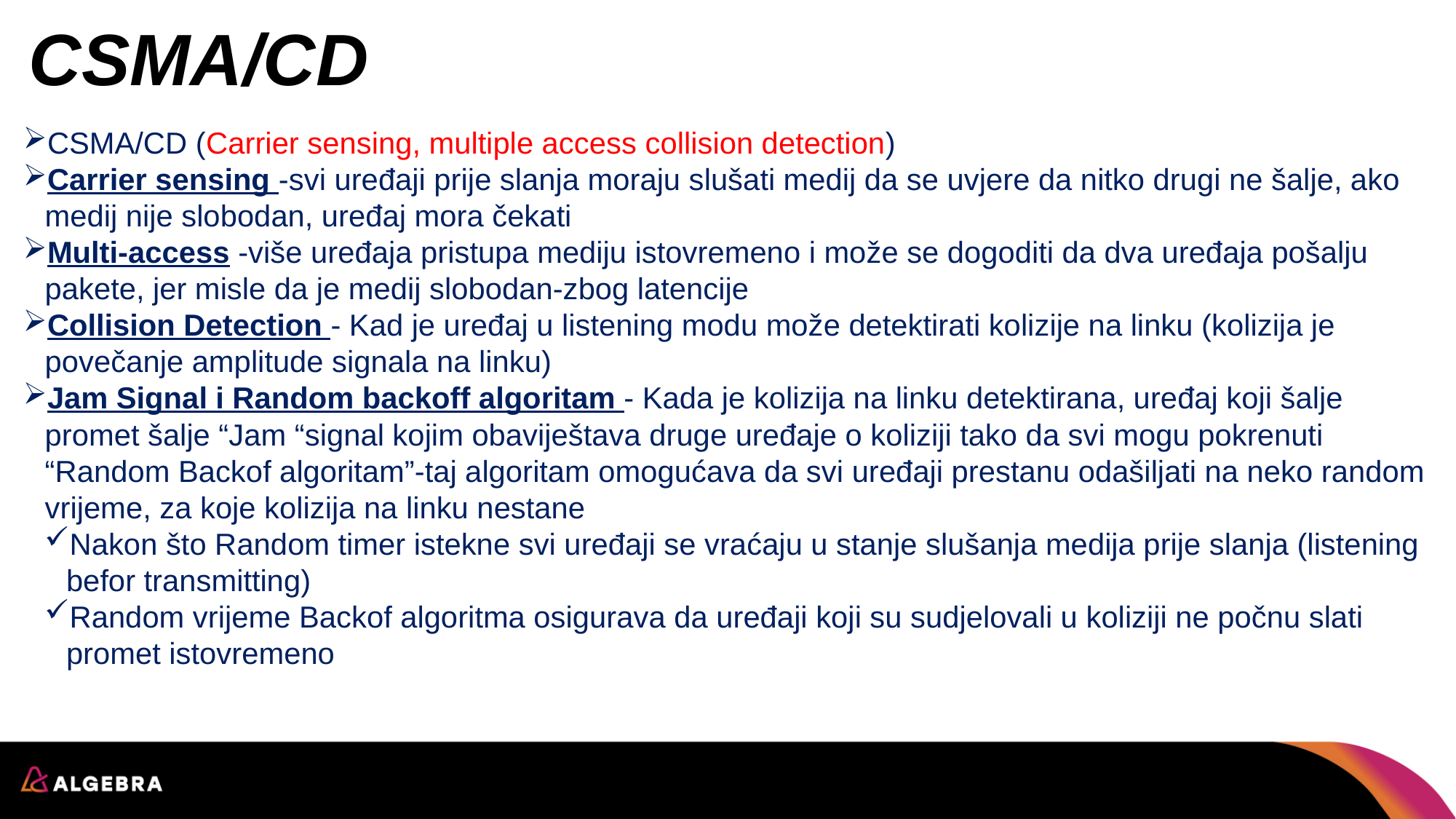

# CSMA/CD
CSMA/CD (Carrier sensing, multiple access collision detection)
Carrier sensing -svi uređaji prije slanja moraju slušati medij da se uvjere da nitko drugi ne šalje, ako medij nije slobodan, uređaj mora čekati
Multi-access -više uređaja pristupa mediju istovremeno i može se dogoditi da dva uređaja pošalju pakete, jer misle da je medij slobodan-zbog latencije
Collision Detection - Kad je uređaj u listening modu može detektirati kolizije na linku (kolizija je povečanje amplitude signala na linku)
Jam Signal i Random backoff algoritam - Kada je kolizija na linku detektirana, uređaj koji šalje promet šalje “Jam “signal kojim obaviještava druge uređaje o koliziji tako da svi mogu pokrenuti “Random Backof algoritam”-taj algoritam omogućava da svi uređaji prestanu odašiljati na neko random vrijeme, za koje kolizija na linku nestane
Nakon što Random timer istekne svi uređaji se vraćaju u stanje slušanja medija prije slanja (listening befor transmitting)
Random vrijeme Backof algoritma osigurava da uređaji koji su sudjelovali u koliziji ne počnu slati promet istovremeno